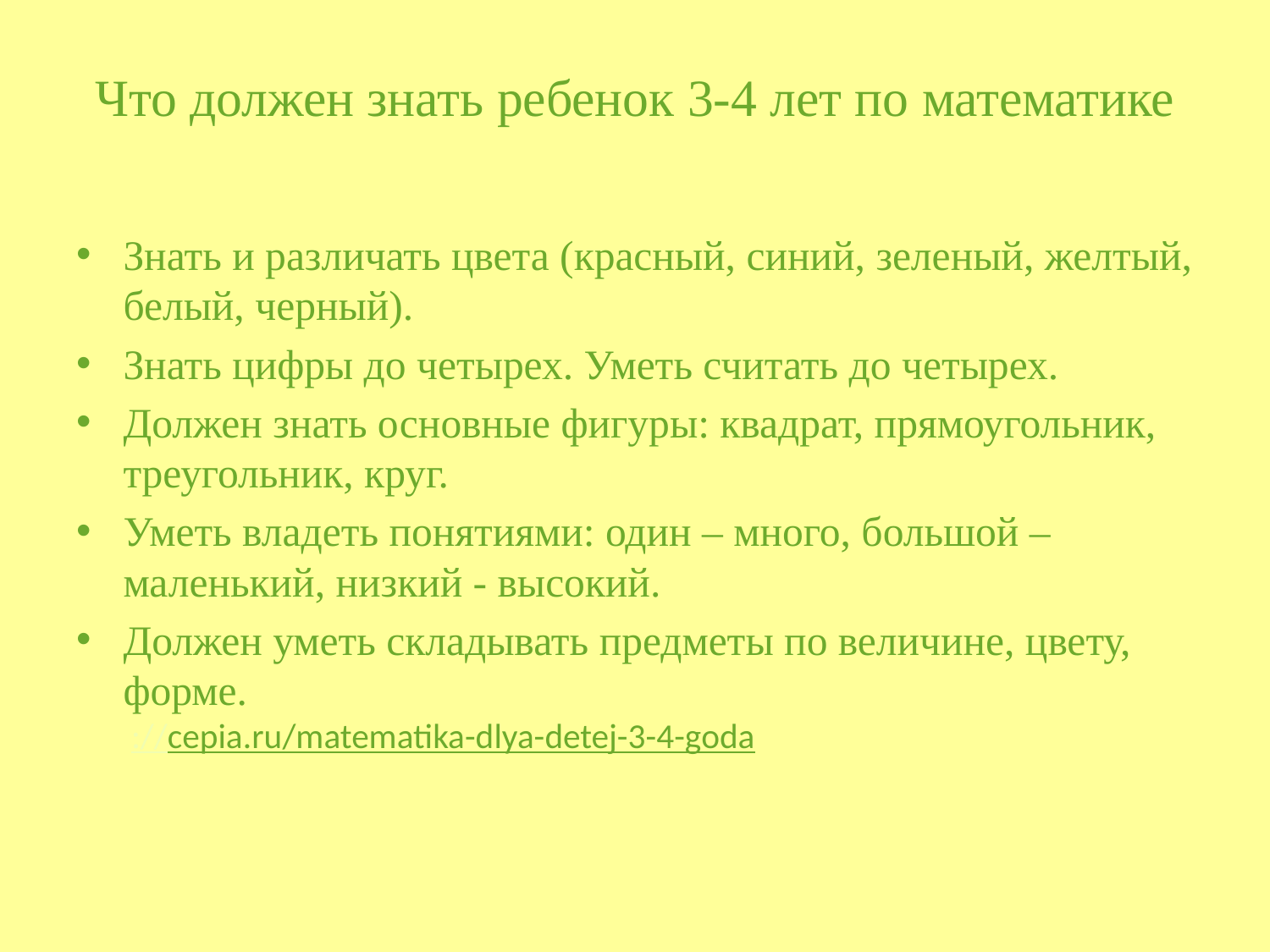

# Что должен знать ребенок 3-4 лет по математике
Знать и различать цвета (красный, синий, зеленый, желтый, белый, черный).
Знать цифры до четырех. Уметь считать до четырех.
Должен знать основные фигуры: квадрат, прямоугольник, треугольник, круг.
Уметь владеть понятиями: один – много, большой – маленький, низкий - высокий.
Должен уметь складывать предметы по величине, цвету, форме.
 ://cepia.ru/matematika-dlya-detej-3-4-goda